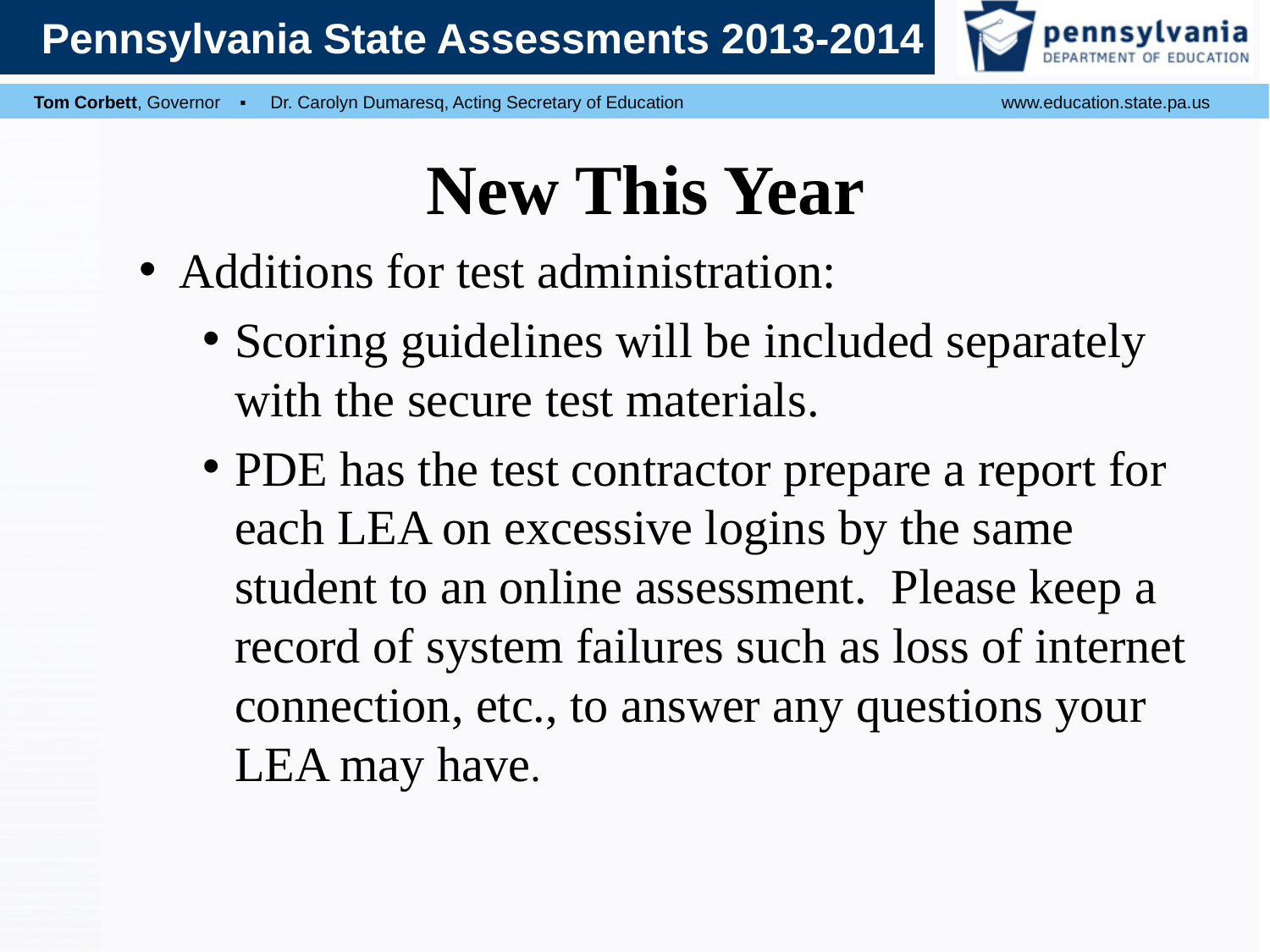

# New This Year
Additions for test administration:
Scoring guidelines will be included separately with the secure test materials.
PDE has the test contractor prepare a report for each LEA on excessive logins by the same student to an online assessment.  Please keep a record of system failures such as loss of internet connection, etc., to answer any questions your LEA may have.